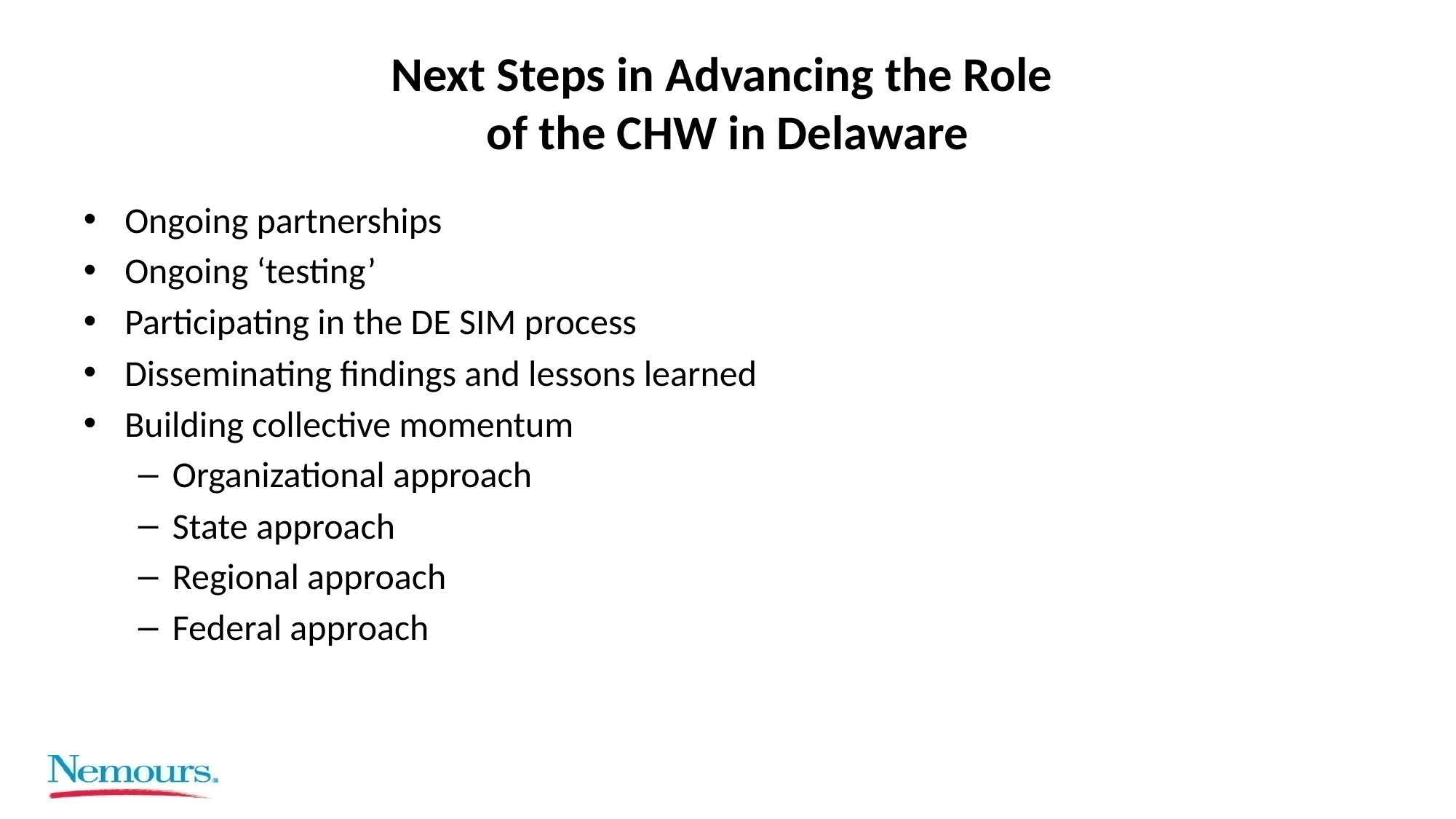

# Next Steps in Advancing the Role of the CHW in Delaware
Ongoing partnerships
Ongoing ‘testing’
Participating in the DE SIM process
Disseminating findings and lessons learned
Building collective momentum
Organizational approach
State approach
Regional approach
Federal approach